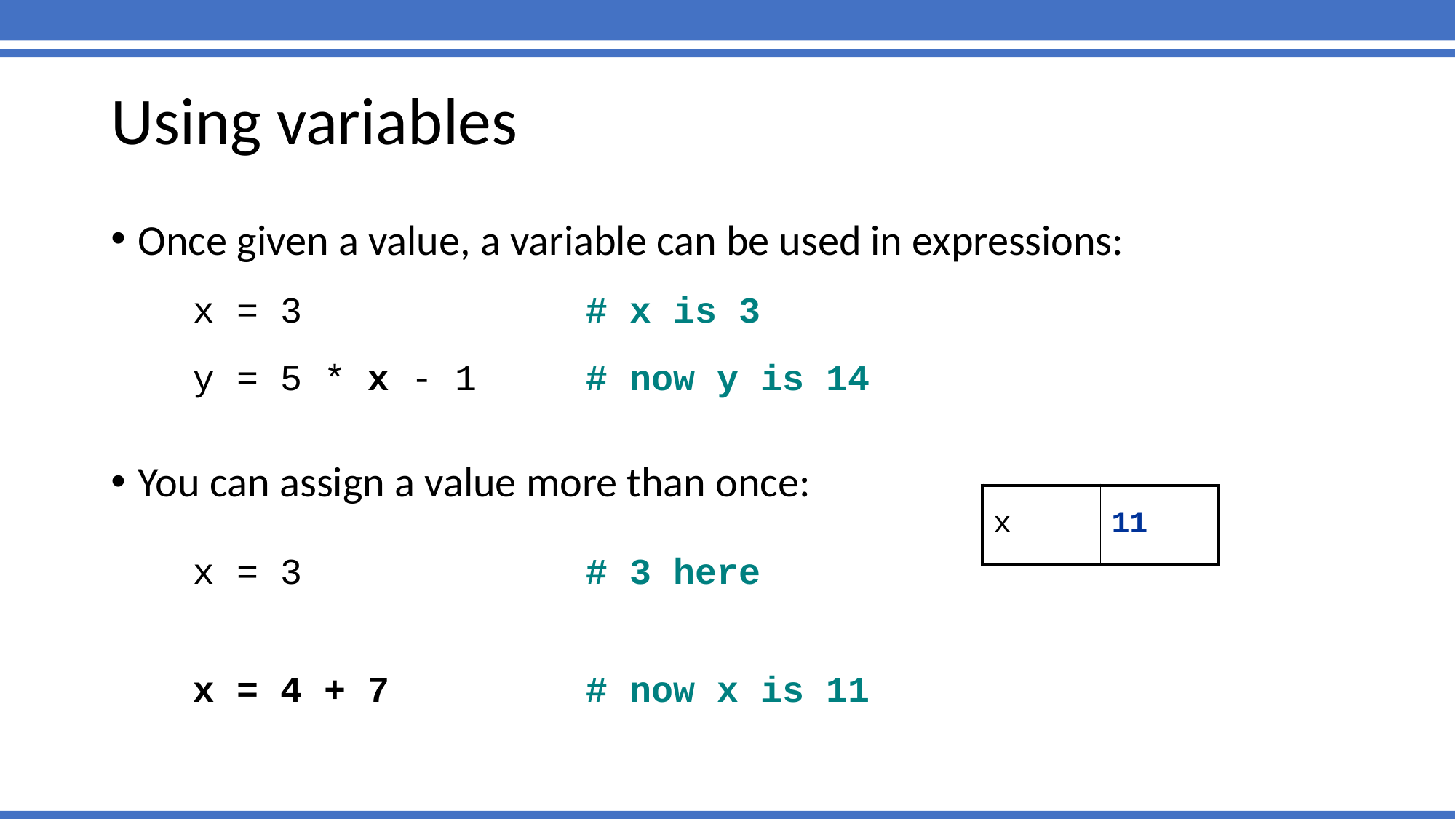

Using variables
Once given a value, a variable can be used in expressions:

	x = 3             # x is 3

	y = 5 * x - 1     # now y is 14

You can assign a value more than once:
x = 3             # 3 here
x = 4 + 7         # now x is 11
| x | 3 |
| --- | --- |
| x | 11 |
| --- | --- |